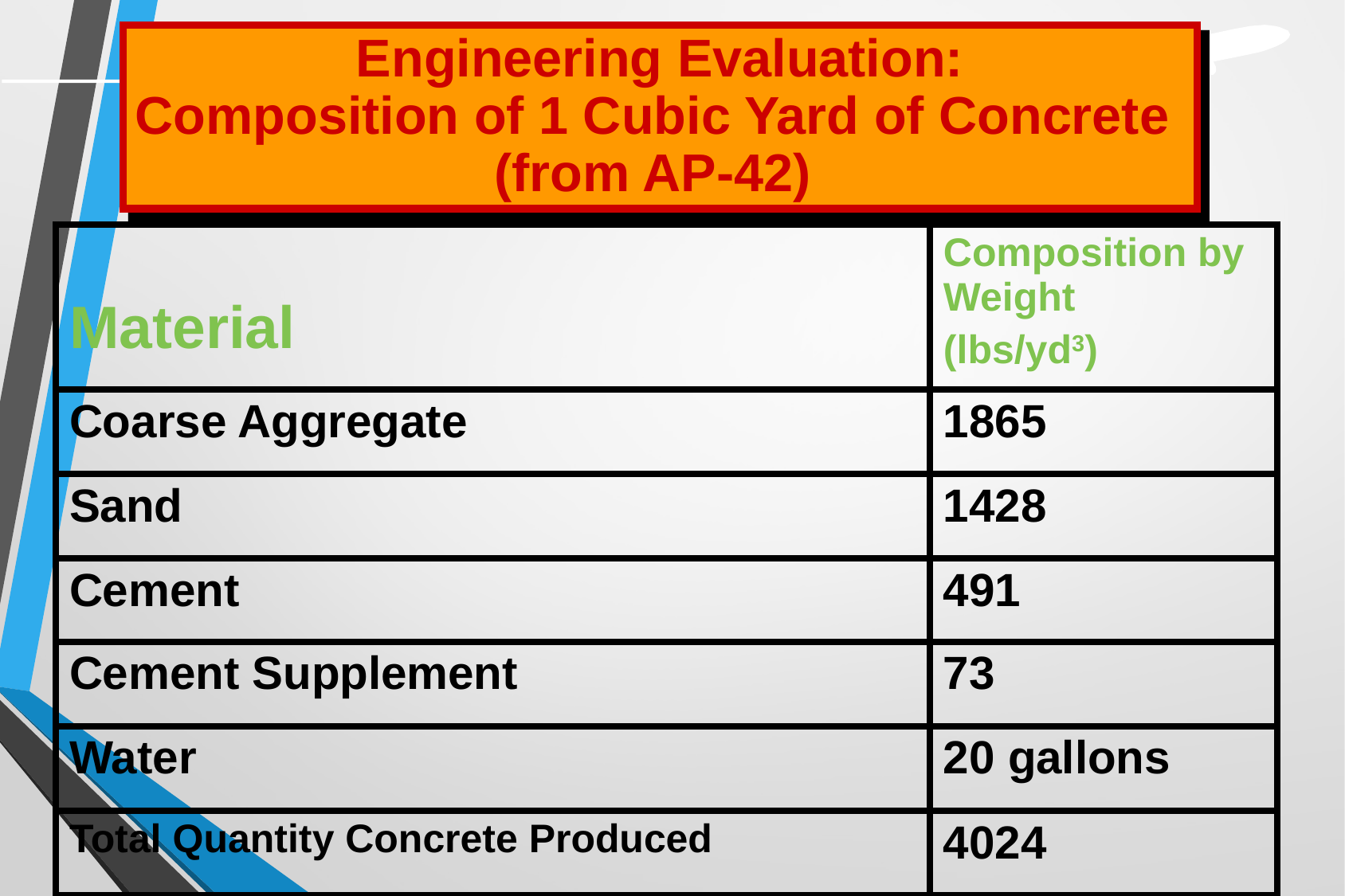

Engineering Evaluation:
Composition of 1 Cubic Yard of Concrete
(from AP-42)
| Material | Composition by Weight (lbs/yd3) |
| --- | --- |
| Coarse Aggregate | 1865 |
| Sand | 1428 |
| Cement | 491 |
| Cement Supplement | 73 |
| Water | 20 gallons |
| Total Quantity Concrete Produced | 4024 |